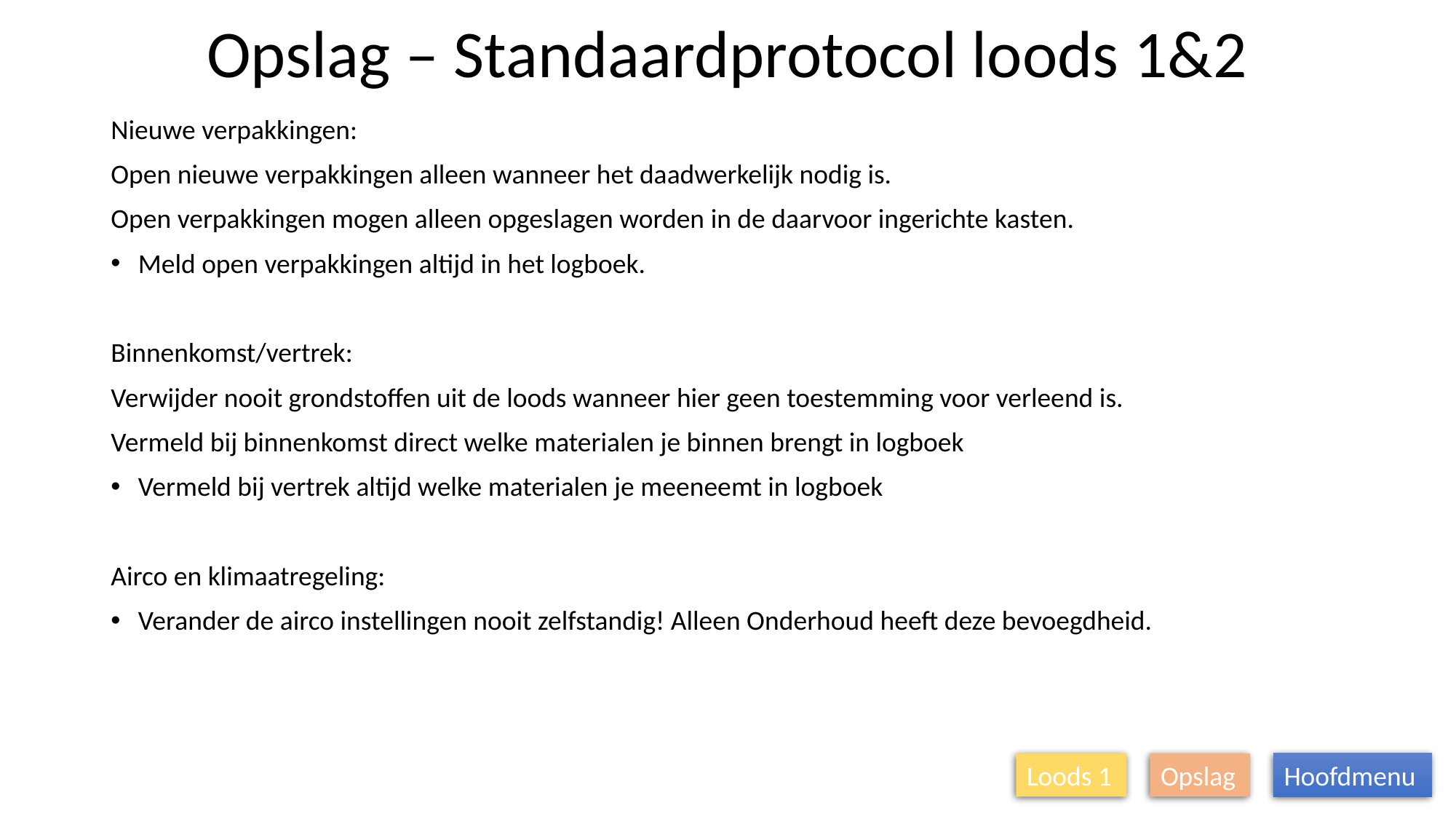

# Opslag – Standaardprotocol loods 1&2
Nieuwe verpakkingen:
Open nieuwe verpakkingen alleen wanneer het daadwerkelijk nodig is.
Open verpakkingen mogen alleen opgeslagen worden in de daarvoor ingerichte kasten.
Meld open verpakkingen altijd in het logboek.

Binnenkomst/vertrek:
Verwijder nooit grondstoffen uit de loods wanneer hier geen toestemming voor verleend is.
Vermeld bij binnenkomst direct welke materialen je binnen brengt in logboek
Vermeld bij vertrek altijd welke materialen je meeneemt in logboek

Airco en klimaatregeling:
Verander de airco instellingen nooit zelfstandig! Alleen Onderhoud heeft deze bevoegdheid.
Loods 1
Opslag
Hoofdmenu